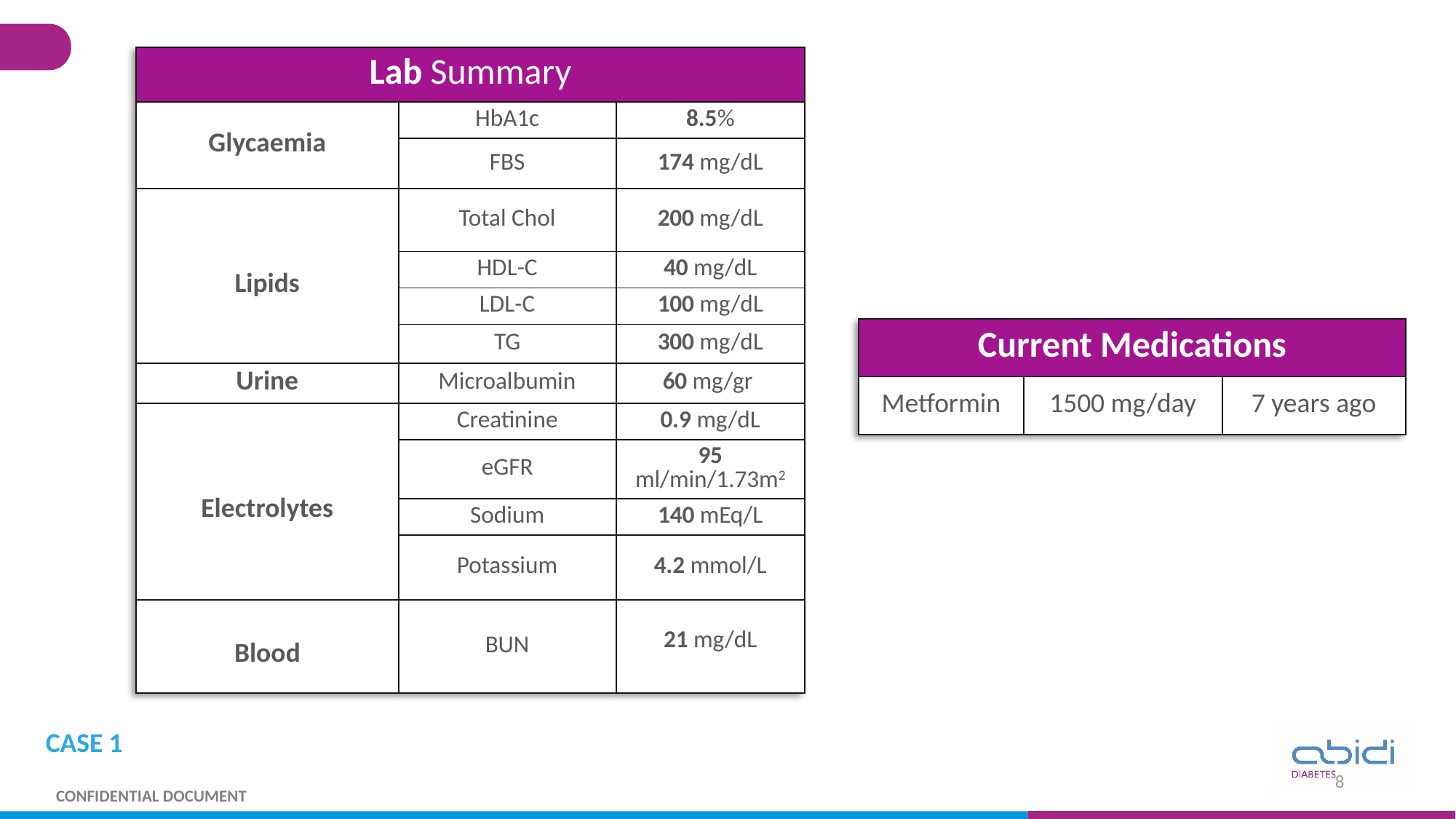

| Lab Summary |  |  |
| --- | --- | --- |
| Glycaemia | HbA1c | 8.5% |
|  | FBS | 174 mg/dL |
| Lipids | Total Chol | 200 mg/dL |
|  | HDL-C | 40 mg/dL |
|  | LDL-C | 100 mg/dL |
|  | TG | 300 mg/dL |
| Urine | Microalbumin | 60 mg/gr |
| Electrolytes | Creatinine | 0.9 mg/dL |
|  | eGFR | 95 ml/min/1.73m2 |
|  | Sodium | 140 mEq/L |
|  | Potassium | 4.2 mmol/L |
| Blood | BUN | 21 mg/dL |
| Current Medications |  |  |
| --- | --- | --- |
| Metformin | 1500 mg/day | 7 years ago |
CASE 1
8